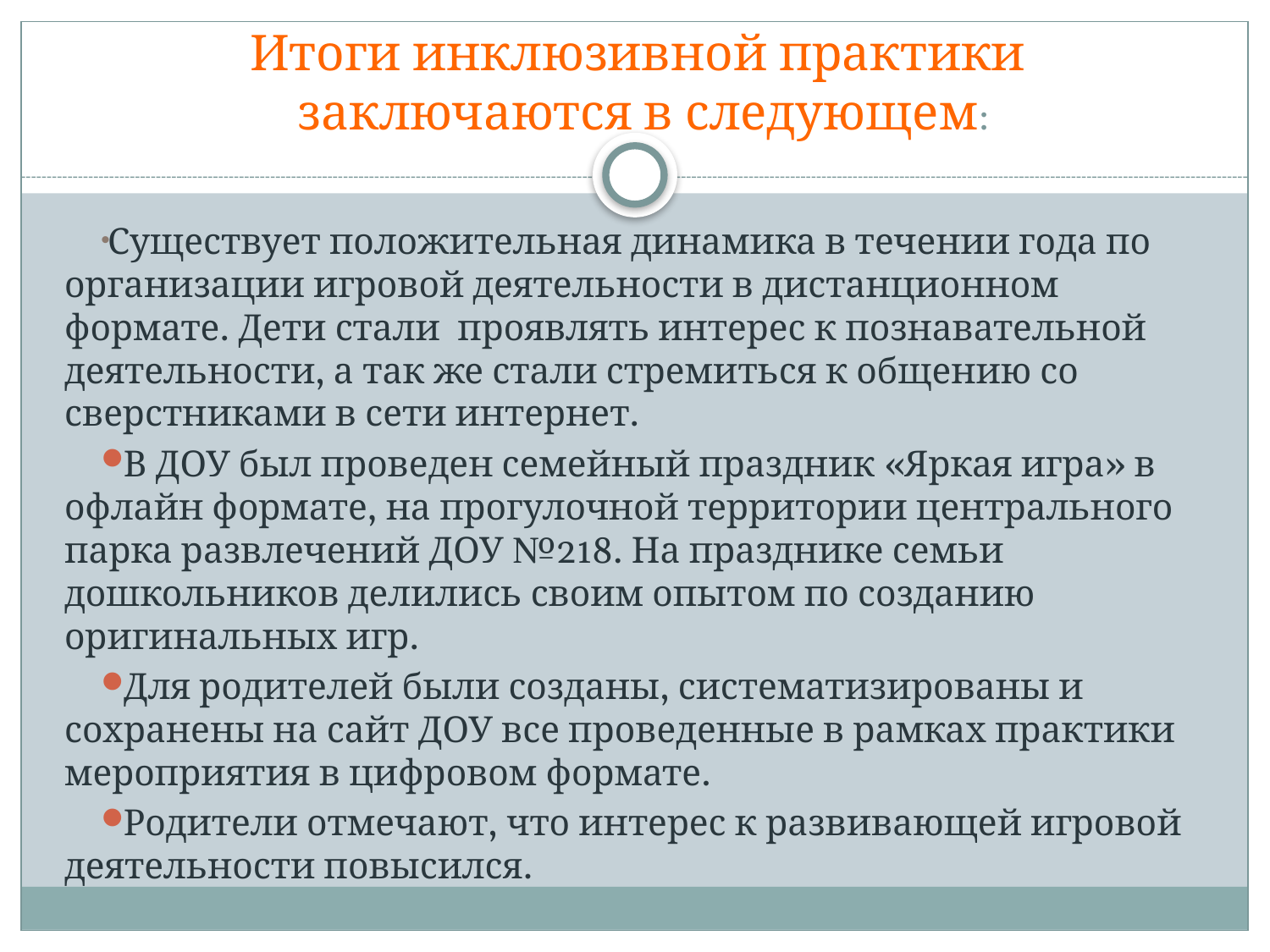

# Итоги инклюзивной практики заключаются в следующем:
Существует положительная динамика в течении года по организации игровой деятельности в дистанционном формате. Дети стали  проявлять интерес к познавательной деятельности, а так же стали стремиться к общению со сверстниками в сети интернет.
В ДОУ был проведен семейный праздник «Яркая игра» в офлайн формате, на прогулочной территории центрального парка развлечений ДОУ №218. На празднике семьи дошкольников делились своим опытом по созданию оригинальных игр.
Для родителей были созданы, систематизированы и  сохранены на сайт ДОУ все проведенные в рамках практики мероприятия в цифровом формате.
Родители отмечают, что интерес к развивающей игровой деятельности повысился.